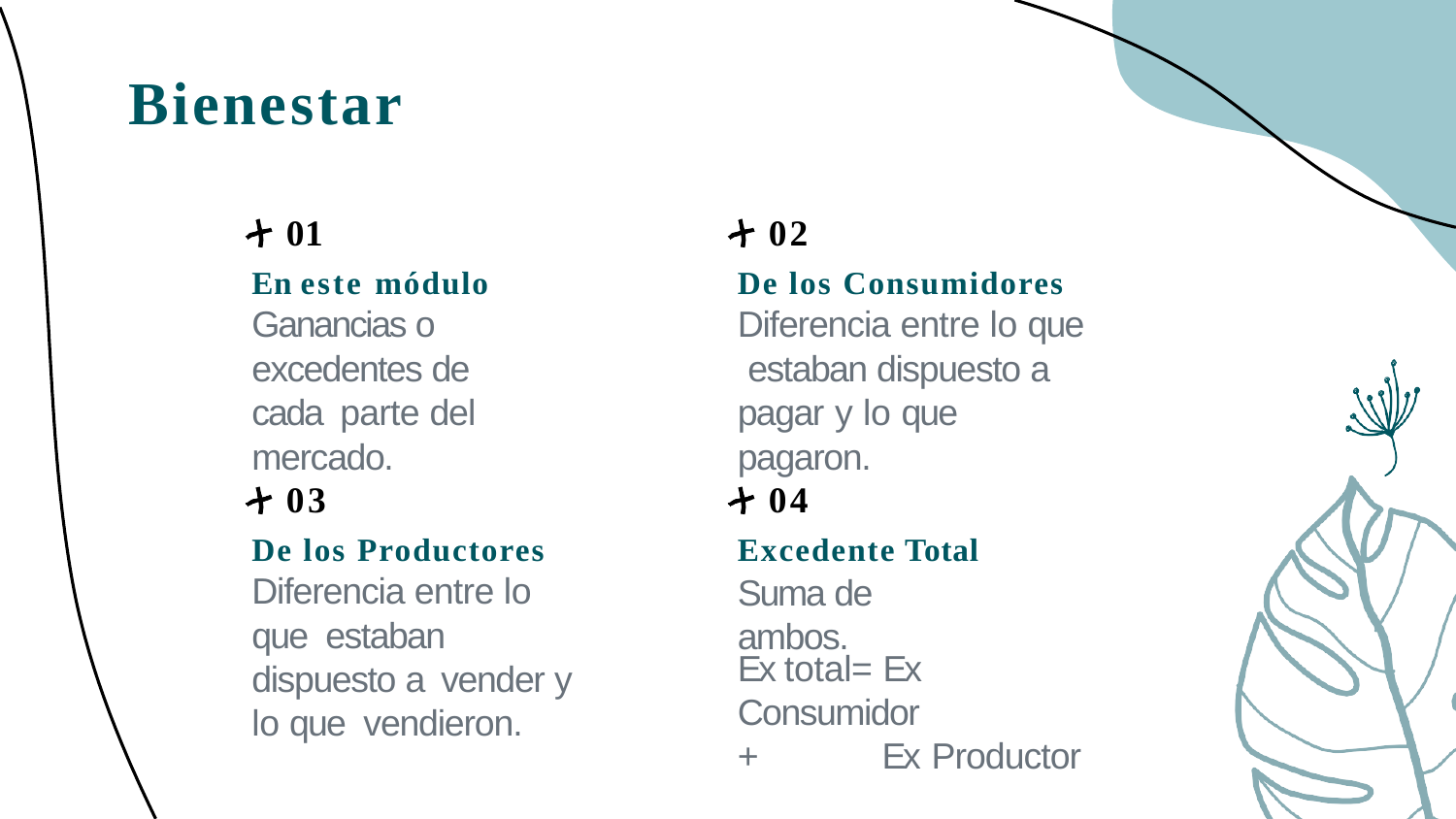

# Bienestar
01
En este módulo  Ganancias o  excedentes de cada  parte del mercado.
02
De los Consumidores  Diferencia entre lo que  estaban dispuesto a  pagar y lo que pagaron.

03
De los Productores  Diferencia entre lo que  estaban dispuesto a  vender y lo que  vendieron.
04
Excedente Total
Suma de ambos.

Ex total= Ex Consumidor
+	Ex Productor